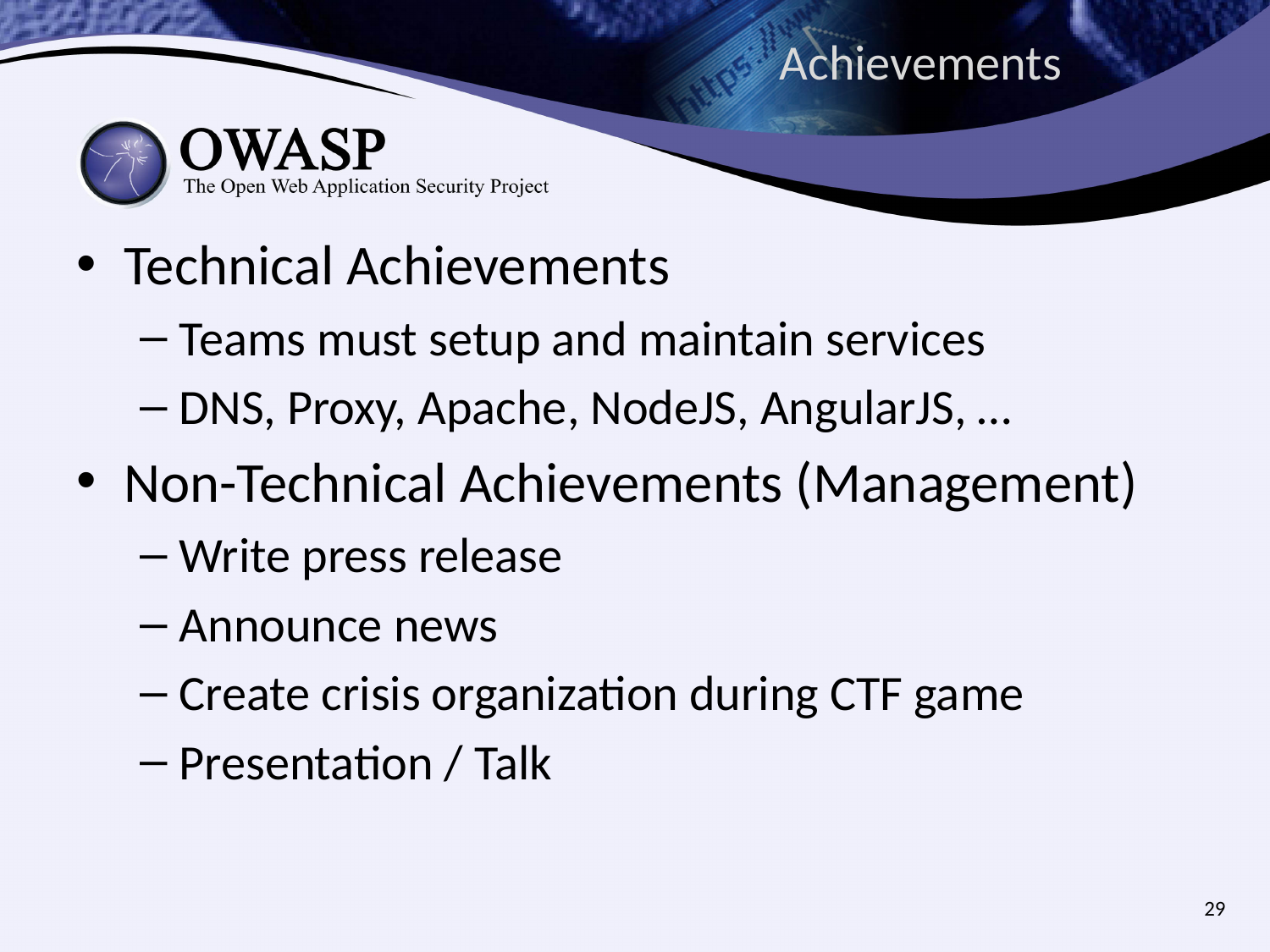

# Achievements
Technical Achievements
Teams must setup and maintain services
DNS, Proxy, Apache, NodeJS, AngularJS, …
Non-Technical Achievements (Management)
Write press release
Announce news
Create crisis organization during CTF game
Presentation / Talk

29